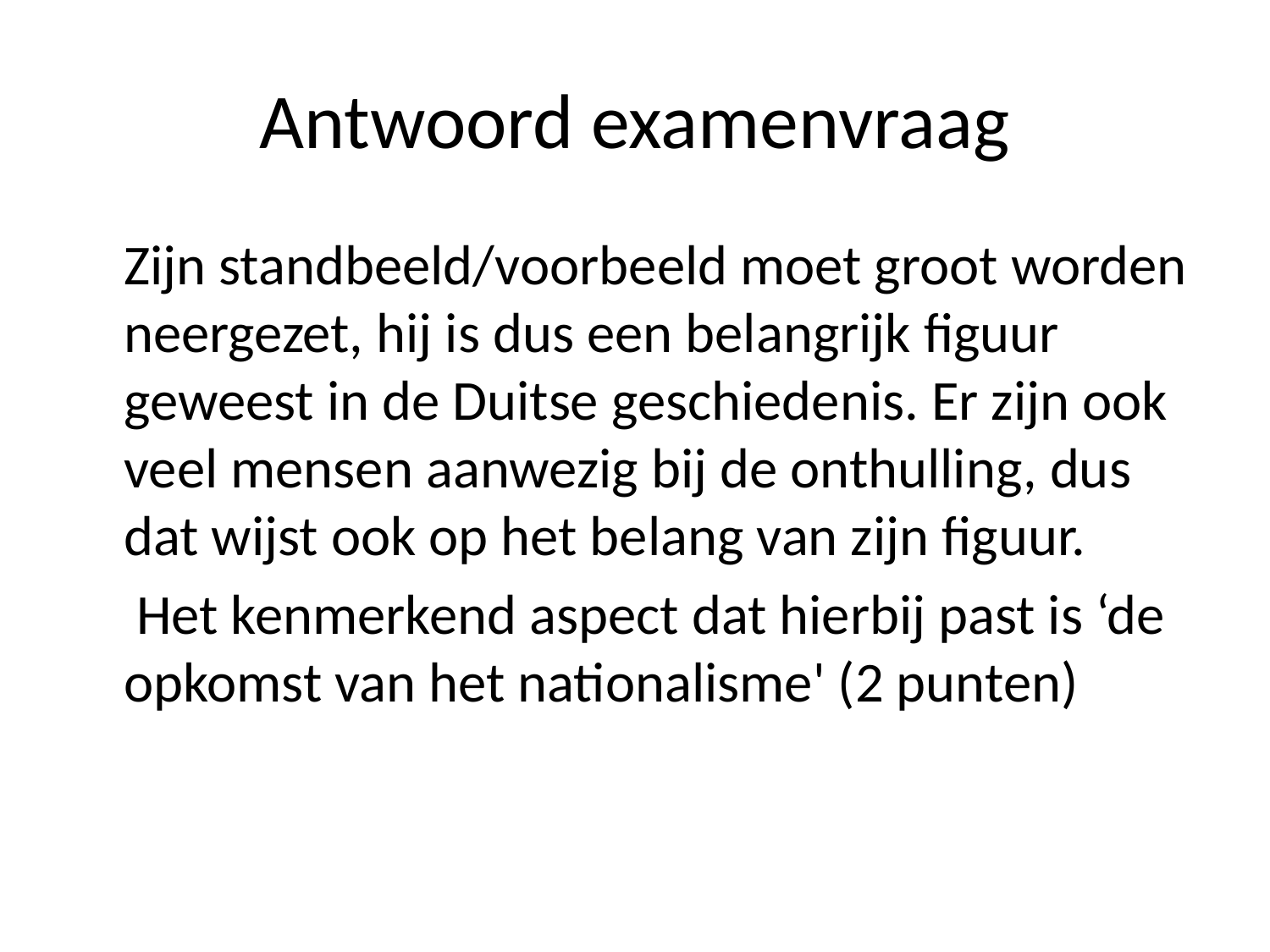

# Antwoord examenvraag
	Zijn standbeeld/voorbeeld moet groot worden neergezet, hij is dus een belangrijk figuur geweest in de Duitse geschiedenis. Er zijn ook veel mensen aanwezig bij de onthulling, dus dat wijst ook op het belang van zijn figuur.
	 Het kenmerkend aspect dat hierbij past is ‘de opkomst van het nationalisme' (2 punten)